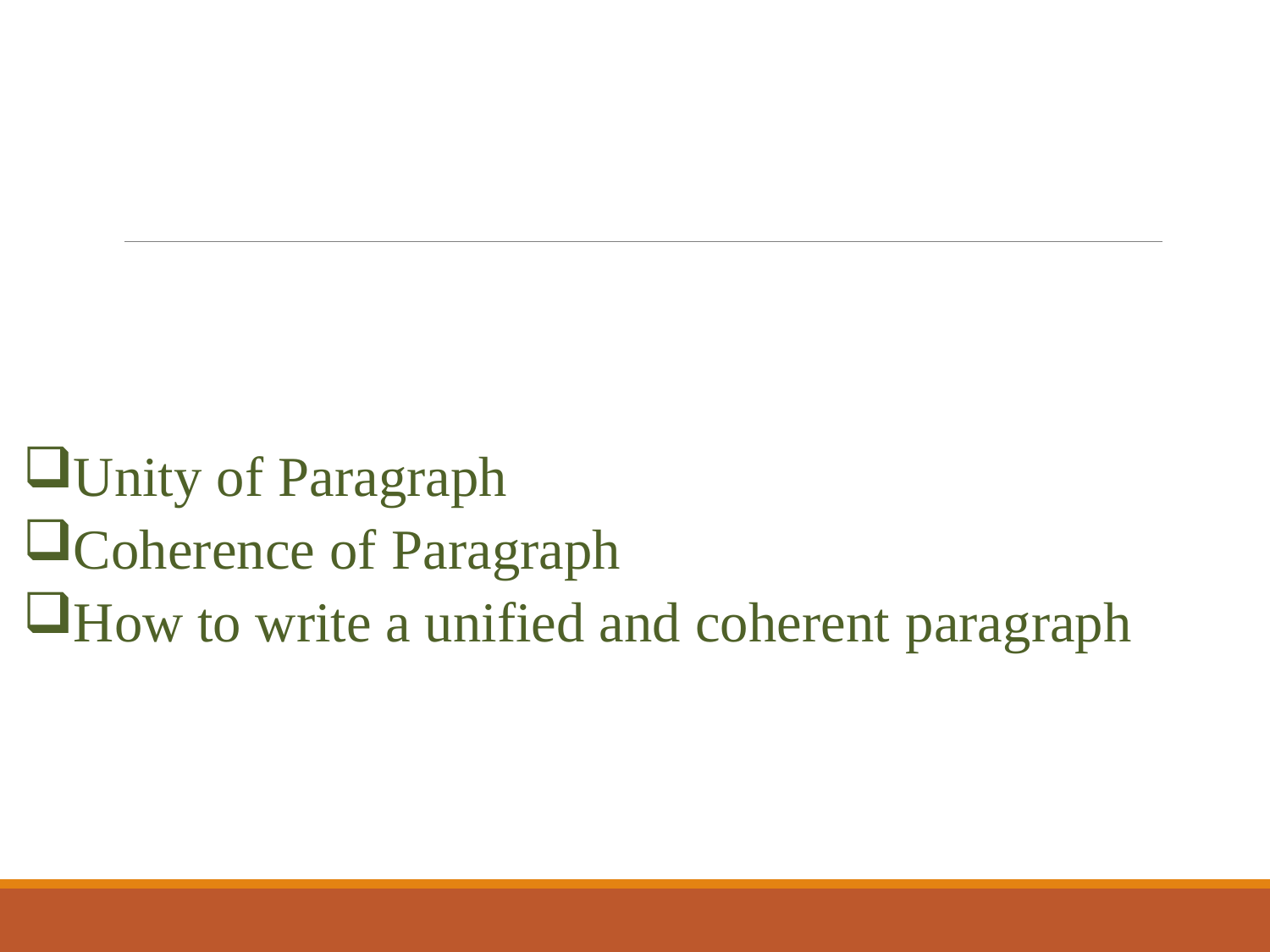

Unity of Paragraph
Coherence of Paragraph
How to write a unified and coherent paragraph